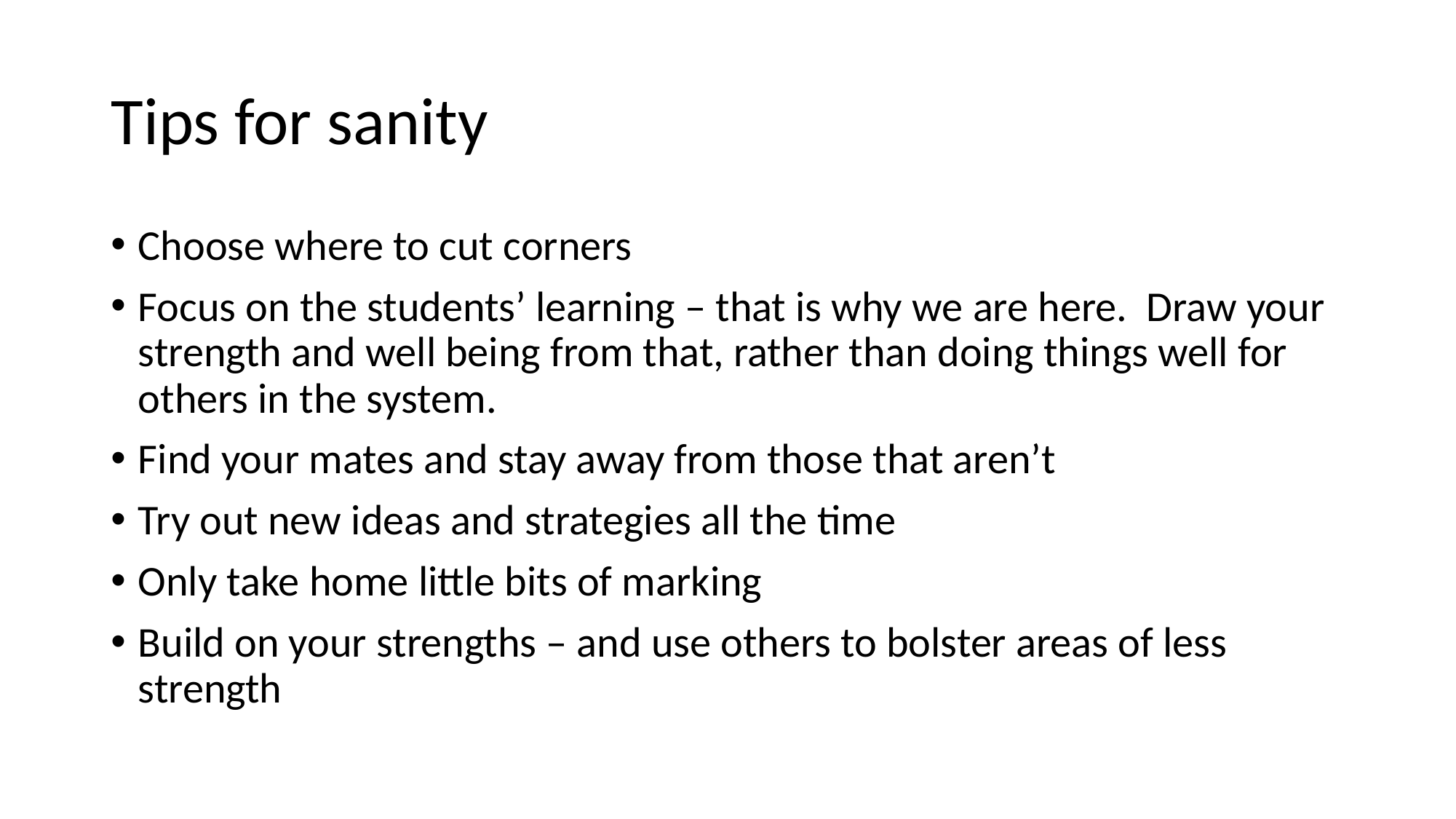

# Tips for sanity
Choose where to cut corners
Focus on the students’ learning – that is why we are here.  Draw your strength and well being from that, rather than doing things well for others in the system.
Find your mates and stay away from those that aren’t
Try out new ideas and strategies all the time
Only take home little bits of marking
Build on your strengths – and use others to bolster areas of less strength